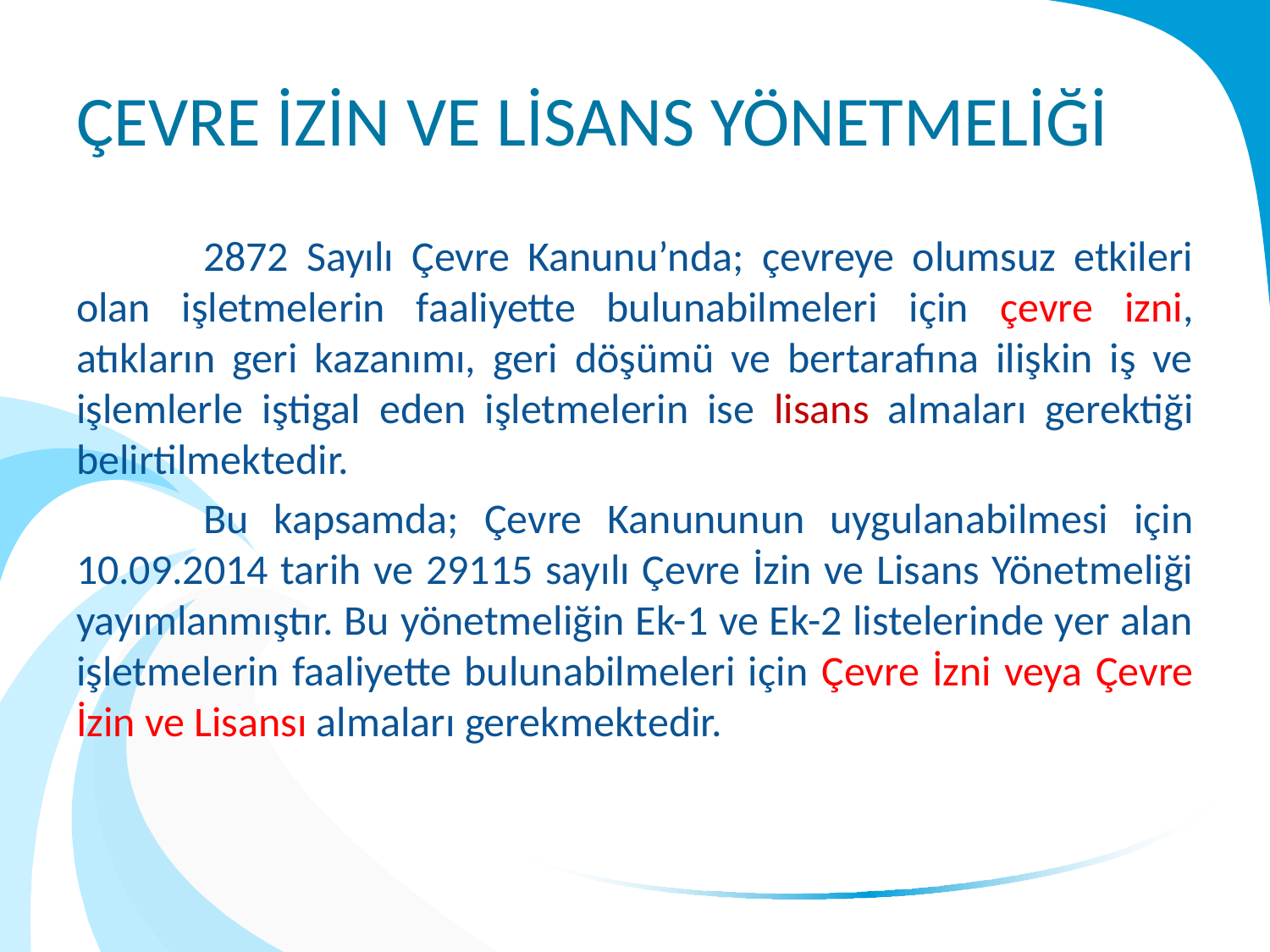

# ÇEVRE İZİN VE LİSANS YÖNETMELİĞİ
	2872 Sayılı Çevre Kanunu’nda; çevreye olumsuz etkileri olan işletmelerin faaliyette bulunabilmeleri için çevre izni, atıkların geri kazanımı, geri döşümü ve bertarafına ilişkin iş ve işlemlerle iştigal eden işletmelerin ise lisans almaları gerektiği belirtilmektedir.
	Bu kapsamda; Çevre Kanununun uygulanabilmesi için 10.09.2014 tarih ve 29115 sayılı Çevre İzin ve Lisans Yönetmeliği yayımlanmıştır. Bu yönetmeliğin Ek-1 ve Ek-2 listelerinde yer alan işletmelerin faaliyette bulunabilmeleri için Çevre İzni veya Çevre İzin ve Lisansı almaları gerekmektedir.